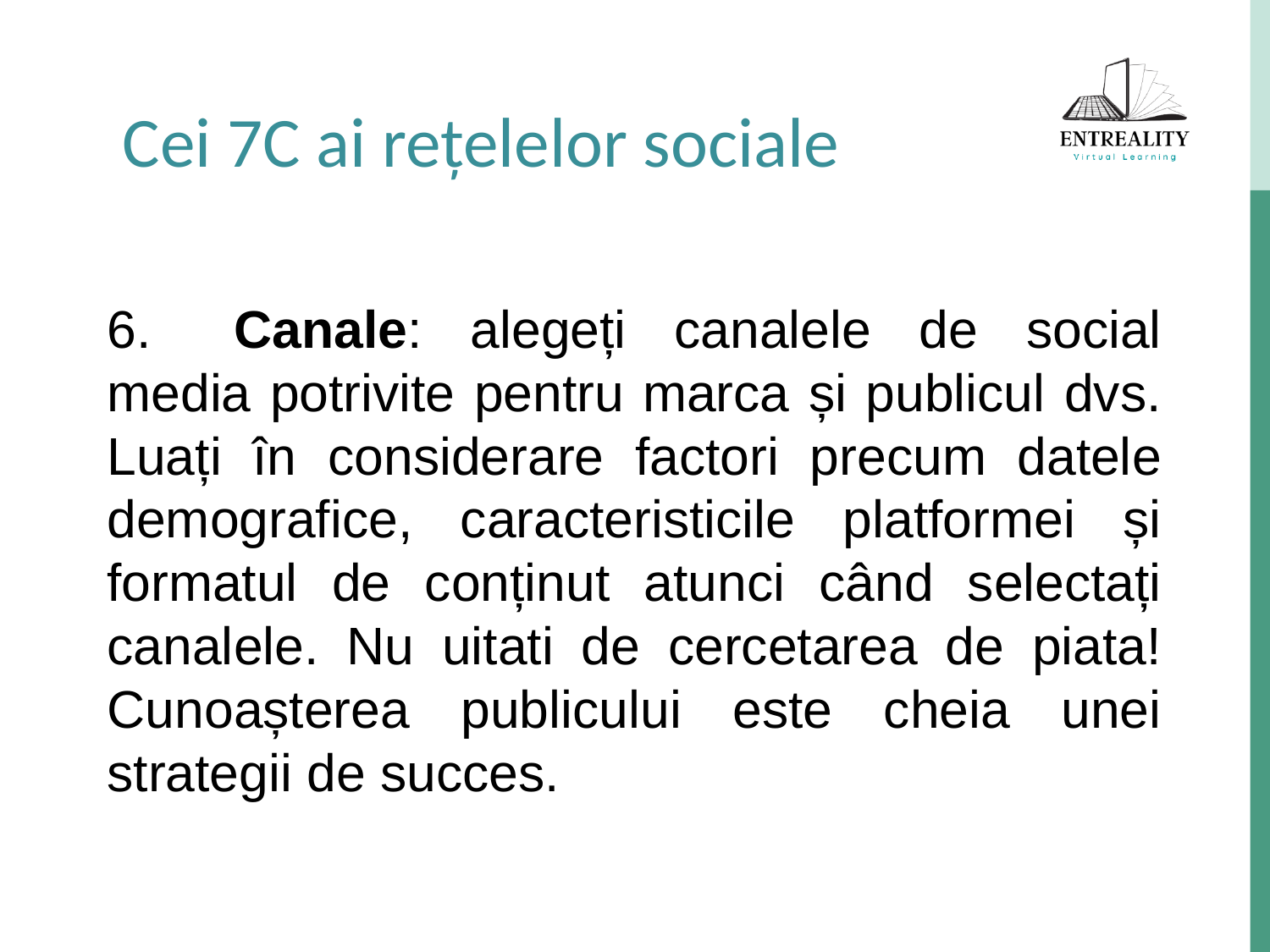

Cei 7C ai rețelelor sociale
6.	Canale: alegeți canalele de social media potrivite pentru marca și publicul dvs. Luați în considerare factori precum datele demografice, caracteristicile platformei și formatul de conținut atunci când selectați canalele. Nu uitati de cercetarea de piata! Cunoașterea publicului este cheia unei strategii de succes.